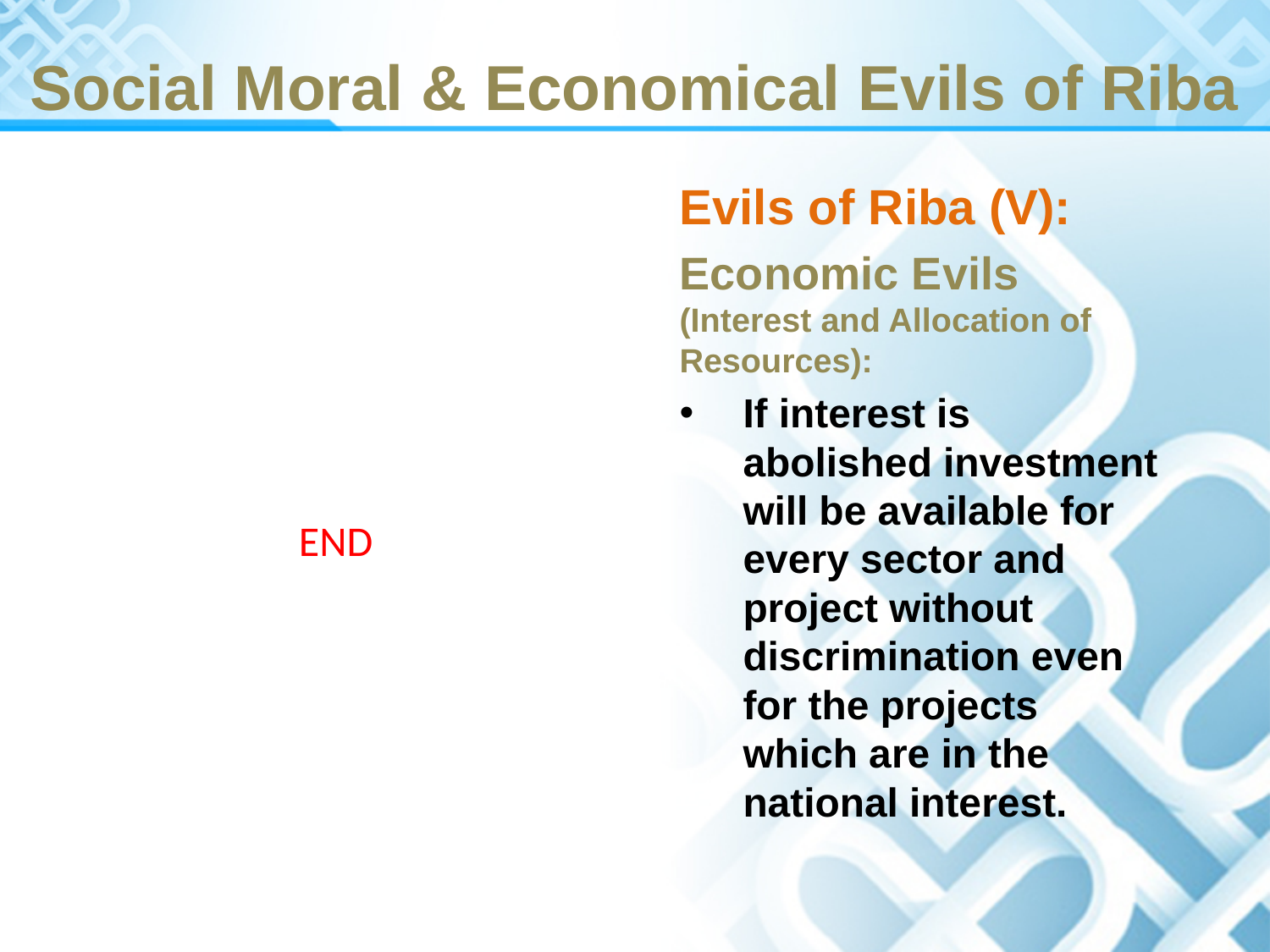

Social Moral & Economical Evils of Riba
Evils of Riba (V):
Economic Evils (Interest and Allocation of Resources):
If interest is abolished investment will be available for every sector and project without discrimination even for the projects which are in the national interest.
END